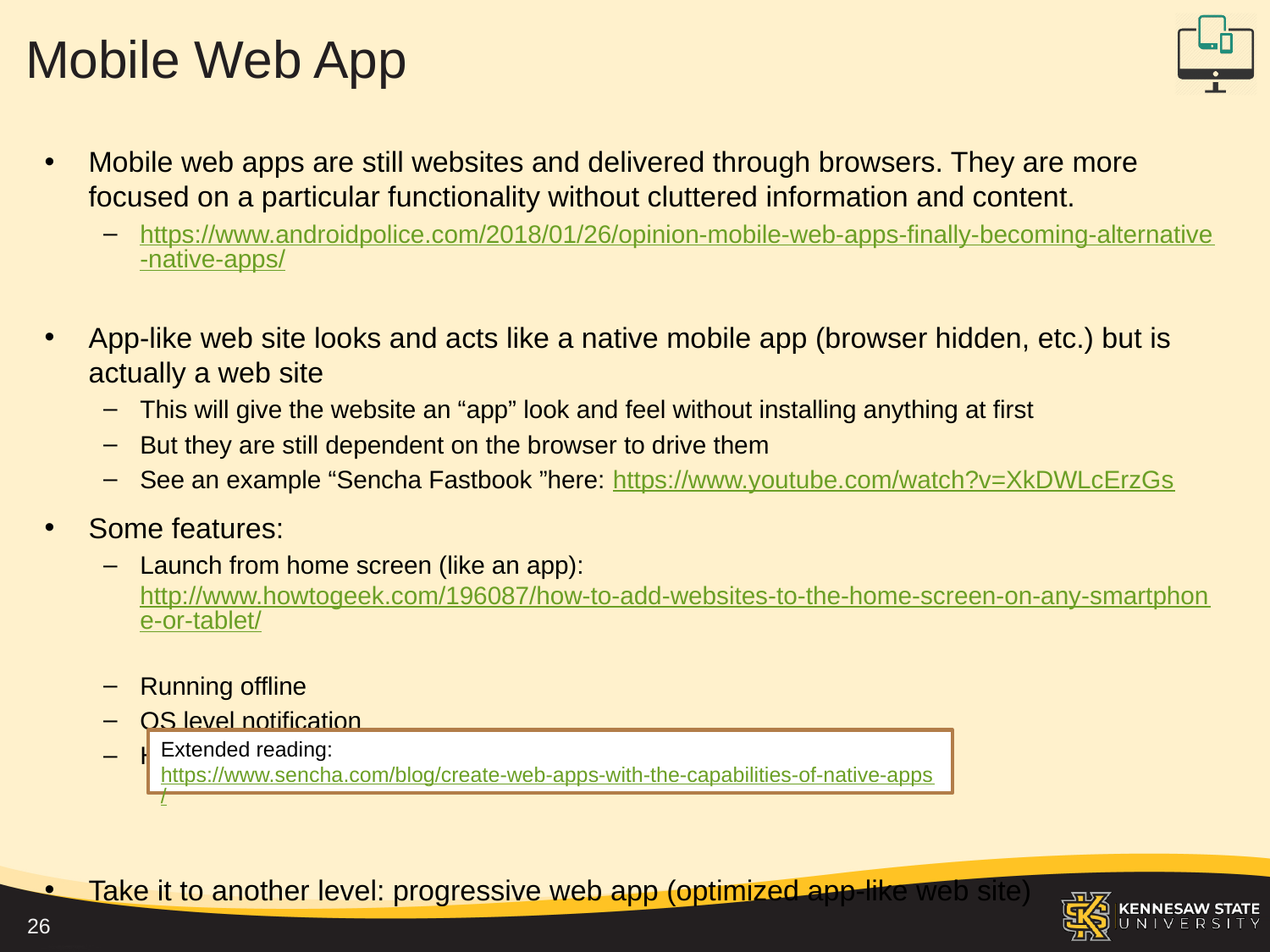

# Mobile Web App
Mobile web apps are still websites and delivered through browsers. They are more focused on a particular functionality without cluttered information and content.
https://www.androidpolice.com/2018/01/26/opinion-mobile-web-apps-finally-becoming-alternative-native-apps/
App-like web site looks and acts like a native mobile app (browser hidden, etc.) but is actually a web site
This will give the website an “app” look and feel without installing anything at first
But they are still dependent on the browser to drive them
See an example “Sencha Fastbook ”here: https://www.youtube.com/watch?v=XkDWLcErzGs
Some features:
Launch from home screen (like an app): http://www.howtogeek.com/196087/how-to-add-websites-to-the-home-screen-on-any-smartphone-or-tablet/
Running offline
OS level notification
Hardware capabilities like GPS, etc.

Take it to another level: progressive web app (optimized app-like web site)
Extended reading:
https://www.sencha.com/blog/create-web-apps-with-the-capabilities-of-native-apps/
26